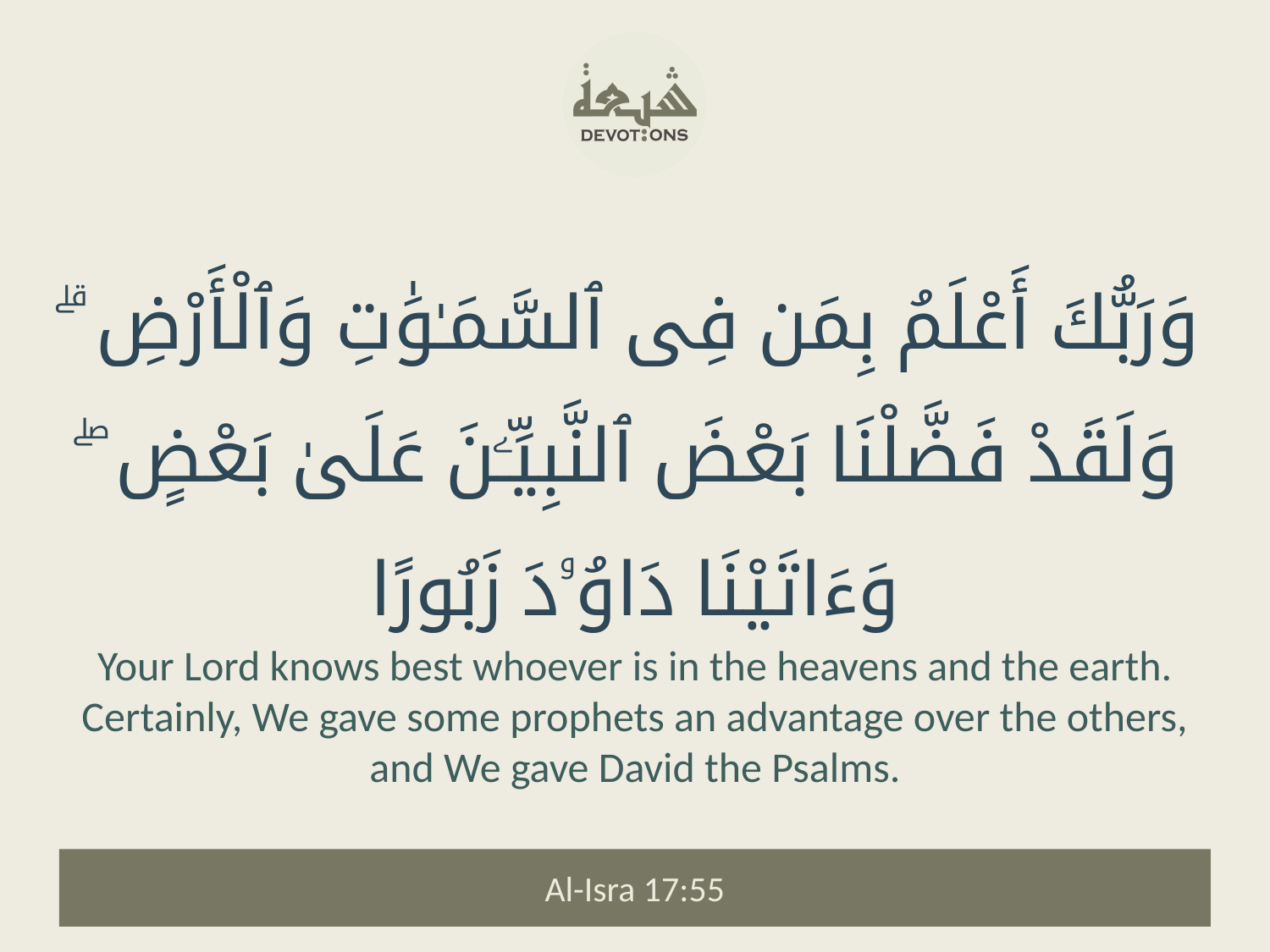

وَرَبُّكَ أَعْلَمُ بِمَن فِى ٱلسَّمَـٰوَٰتِ وَٱلْأَرْضِ ۗ وَلَقَدْ فَضَّلْنَا بَعْضَ ٱلنَّبِيِّـۧنَ عَلَىٰ بَعْضٍ ۖ وَءَاتَيْنَا دَاوُۥدَ زَبُورًا
Your Lord knows best whoever is in the heavens and the earth. Certainly, We gave some prophets an advantage over the others, and We gave David the Psalms.
Al-Isra 17:55